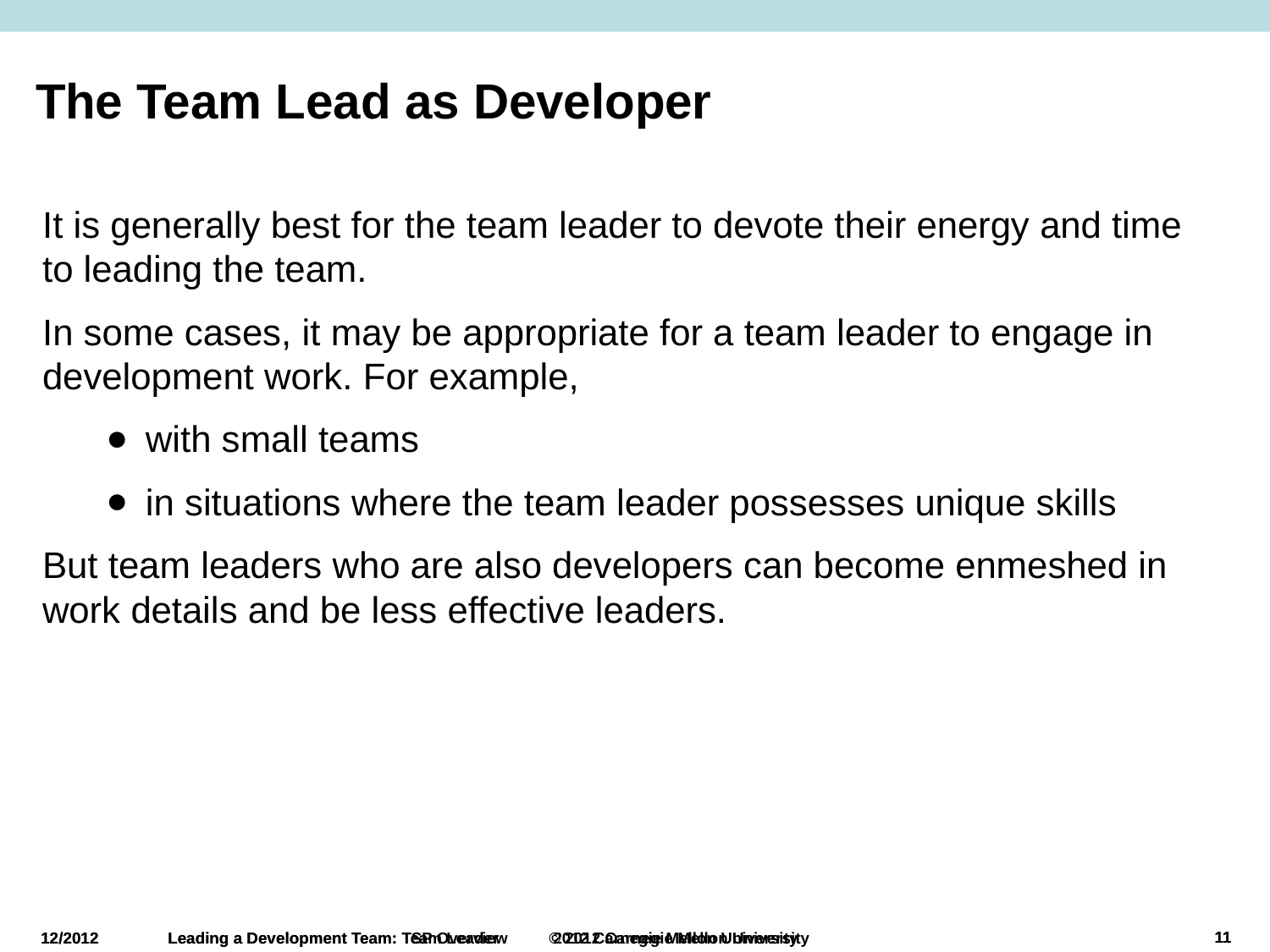

# The Team Lead as Developer
It is generally best for the team leader to devote their energy and time to leading the team.
In some cases, it may be appropriate for a team leader to engage in development work. For example,
with small teams
in situations where the team leader possesses unique skills
But team leaders who are also developers can become enmeshed in work details and be less effective leaders.